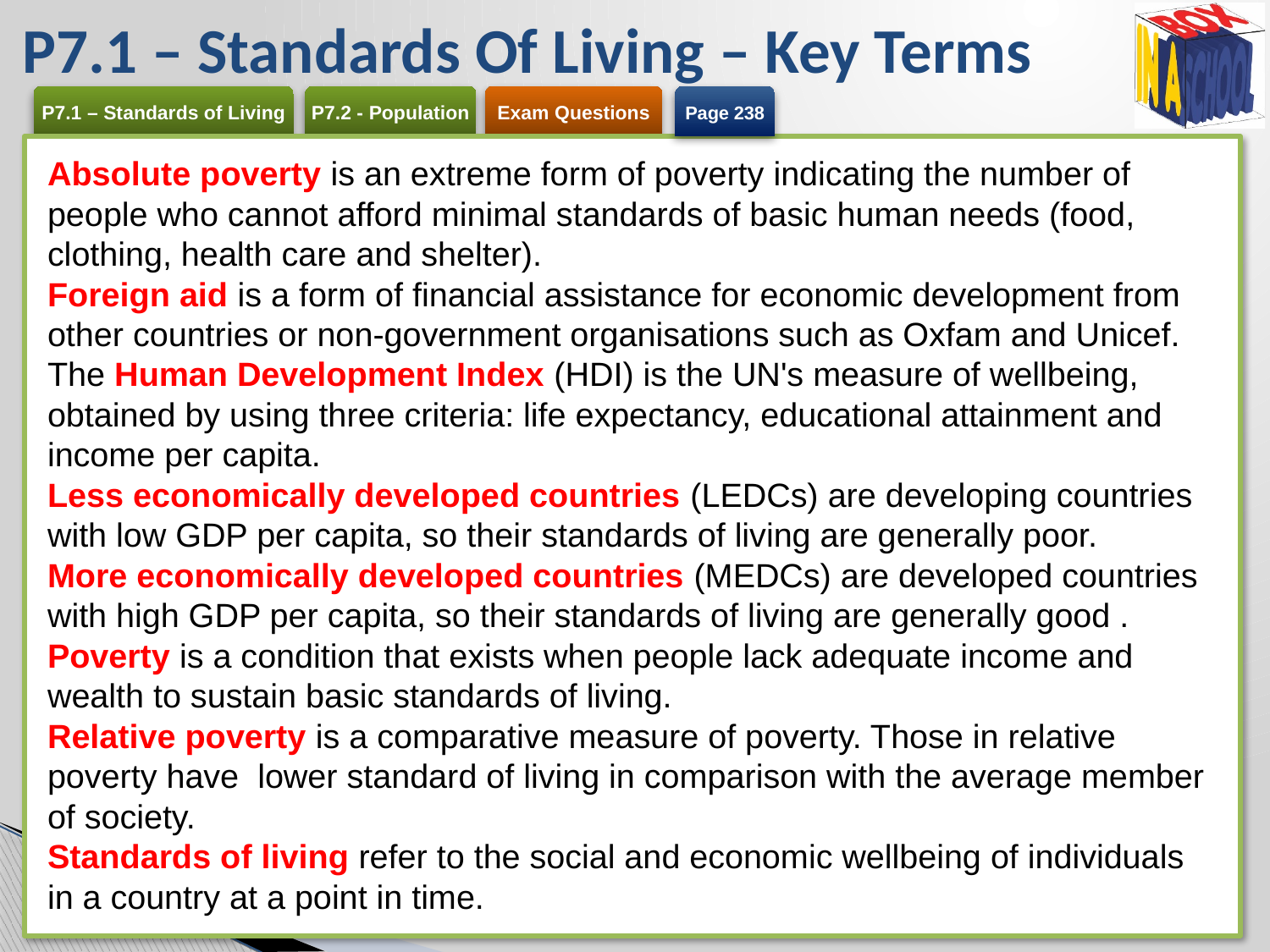

# P7.1 – Standards Of Living – Key Terms
Page 238
Absolute poverty is an extreme form of poverty indicating the number of people who cannot afford minimal standards of basic human needs (food, clothing, health care and shelter).
Foreign aid is a form of financial assistance for economic development from other countries or non-government organisations such as Oxfam and Unicef.
The Human Development Index (HDI) is the UN's measure of wellbeing, obtained by using three criteria: life expectancy, educational attainment and income per capita.
Less economically developed countries (LEDCs) are developing countries with low GDP per capita, so their standards of living are generally poor.
More economically developed countries (MEDCs) are developed countries with high GDP per capita, so their standards of living are generally good .
Poverty is a condition that exists when people lack adequate income and wealth to sustain basic standards of living.
Relative poverty is a comparative measure of poverty. Those in relative poverty have  lower standard of living in comparison with the average member of society.
Standards of living refer to the social and economic wellbeing of individuals in a country at a point in time.